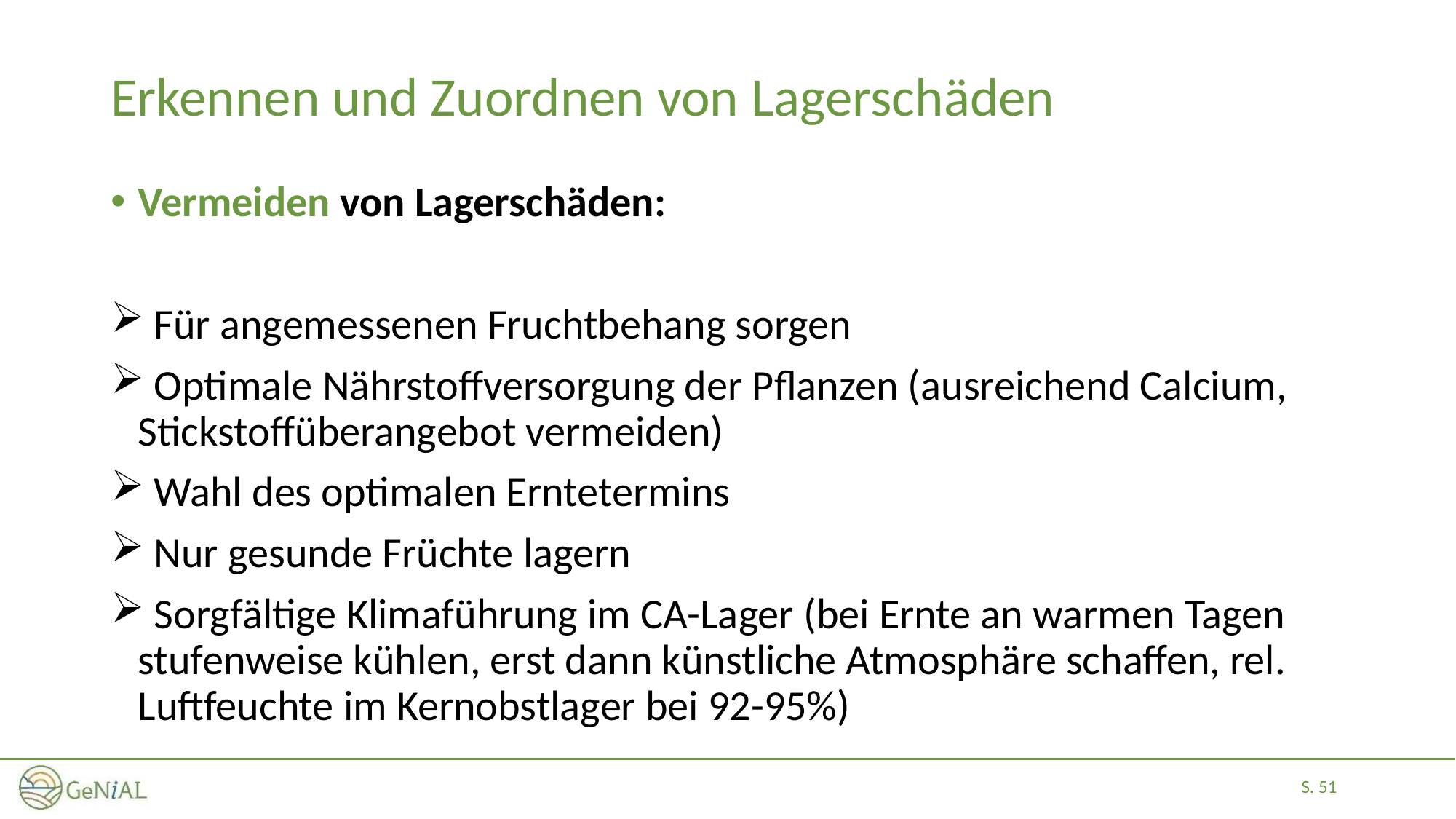

# Erkennen und Zuordnen von Lagerschäden
Vermeiden von Lagerschäden:

 Für angemessenen Fruchtbehang sorgen
 Optimale Nährstoffversorgung der Pflanzen (ausreichend Calcium,  Stickstoffüberangebot vermeiden)
 Wahl des optimalen Erntetermins
 Nur gesunde Früchte lagern
 Sorgfältige Klimaführung im CA-Lager (bei Ernte an warmen Tagen stufenweise kühlen, erst dann künstliche Atmosphäre schaffen, rel. Luftfeuchte im Kernobstlager bei 92-95%)